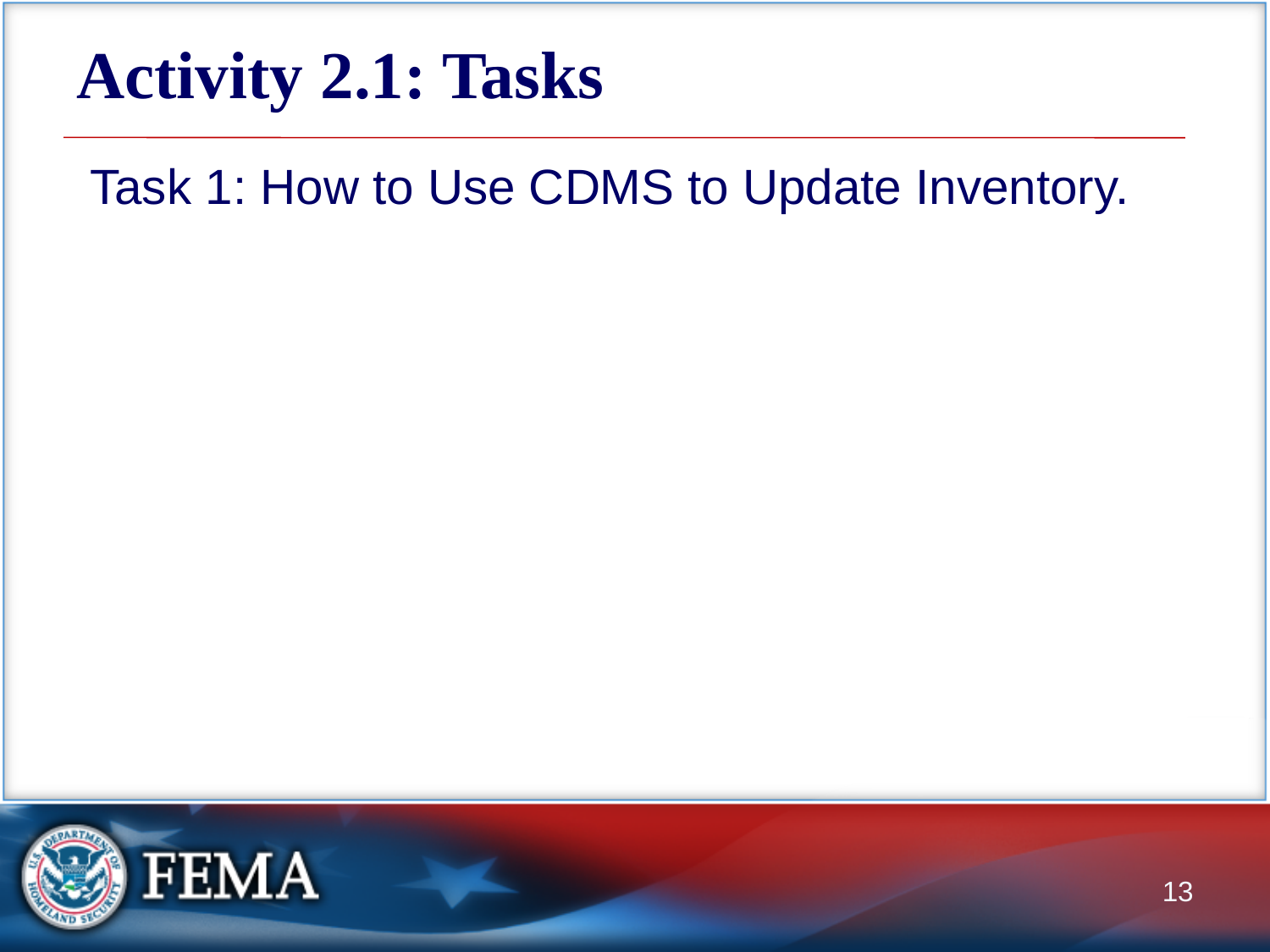

# Activity 2.1: Tasks
 Task 1: How to Use CDMS to Update Inventory.
13